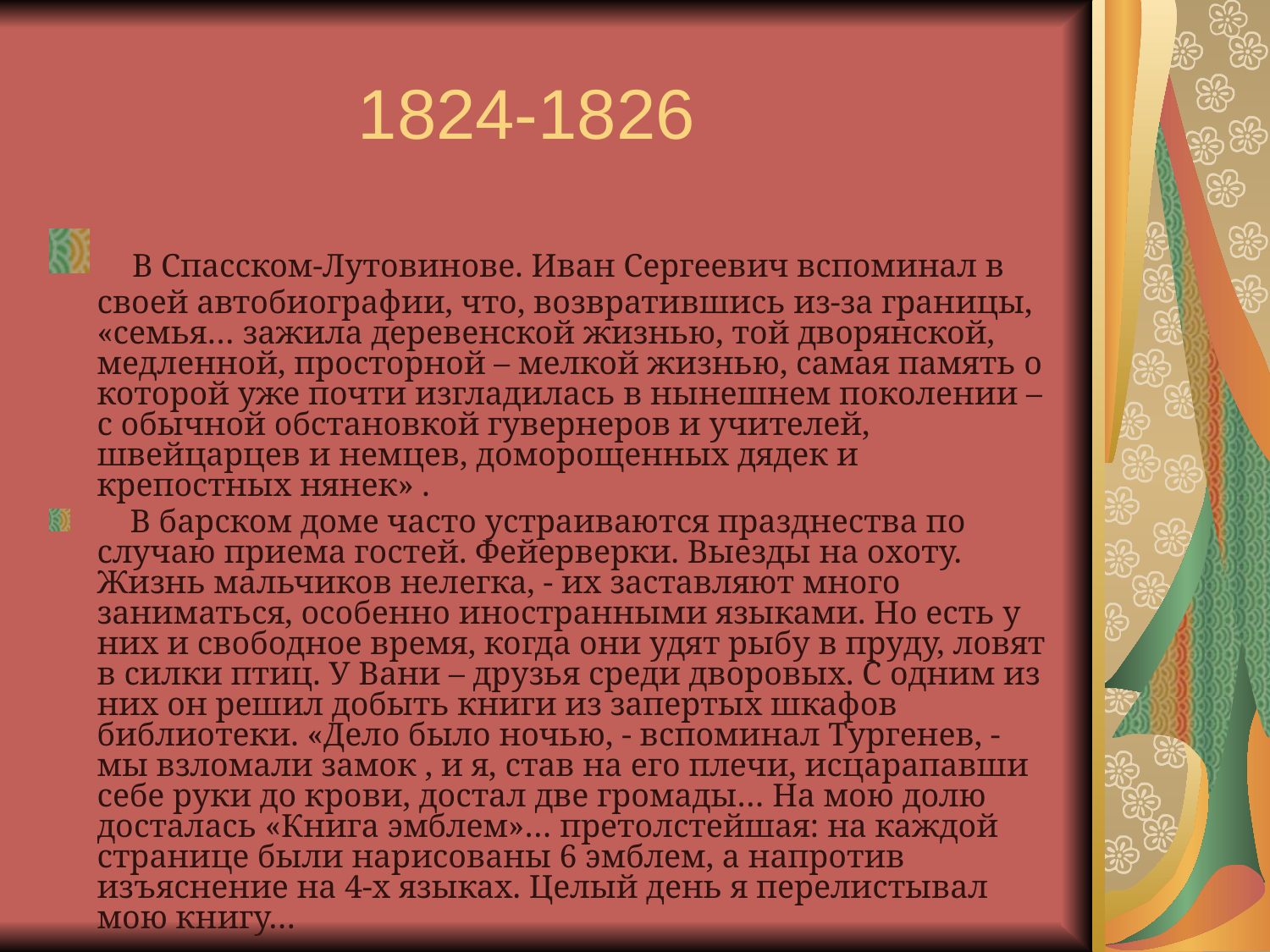

# 1824-1826
  В Спасском-Лутовинове. Иван Сергеевич вспоминал в своей автобиографии, что, возвратившись из-за границы, «семья… зажила деревенской жизнью, той дворянской, медленной, просторной – мелкой жизнью, самая память о которой уже почти изгладилась в нынешнем поколении – с обычной обстановкой гувернеров и учителей, швейцарцев и немцев, доморощенных дядек и крепостных нянек» .
    В барском доме часто устраиваются празднества по случаю приема гостей. Фейерверки. Выезды на охоту. Жизнь мальчиков нелегка, - их заставляют много заниматься, особенно иностранными языками. Но есть у них и свободное время, когда они удят рыбу в пруду, ловят в силки птиц. У Вани – друзья среди дворовых. С одним из них он решил добыть книги из запертых шкафов библиотеки. «Дело было ночью, - вспоминал Тургенев, - мы взломали замок , и я, став на его плечи, исцарапавши себе руки до крови, достал две громады… На мою долю досталась «Книга эмблем»… претолстейшая: на каждой странице были нарисованы 6 эмблем, а напротив изъяснение на 4-х языках. Целый день я перелистывал мою книгу…